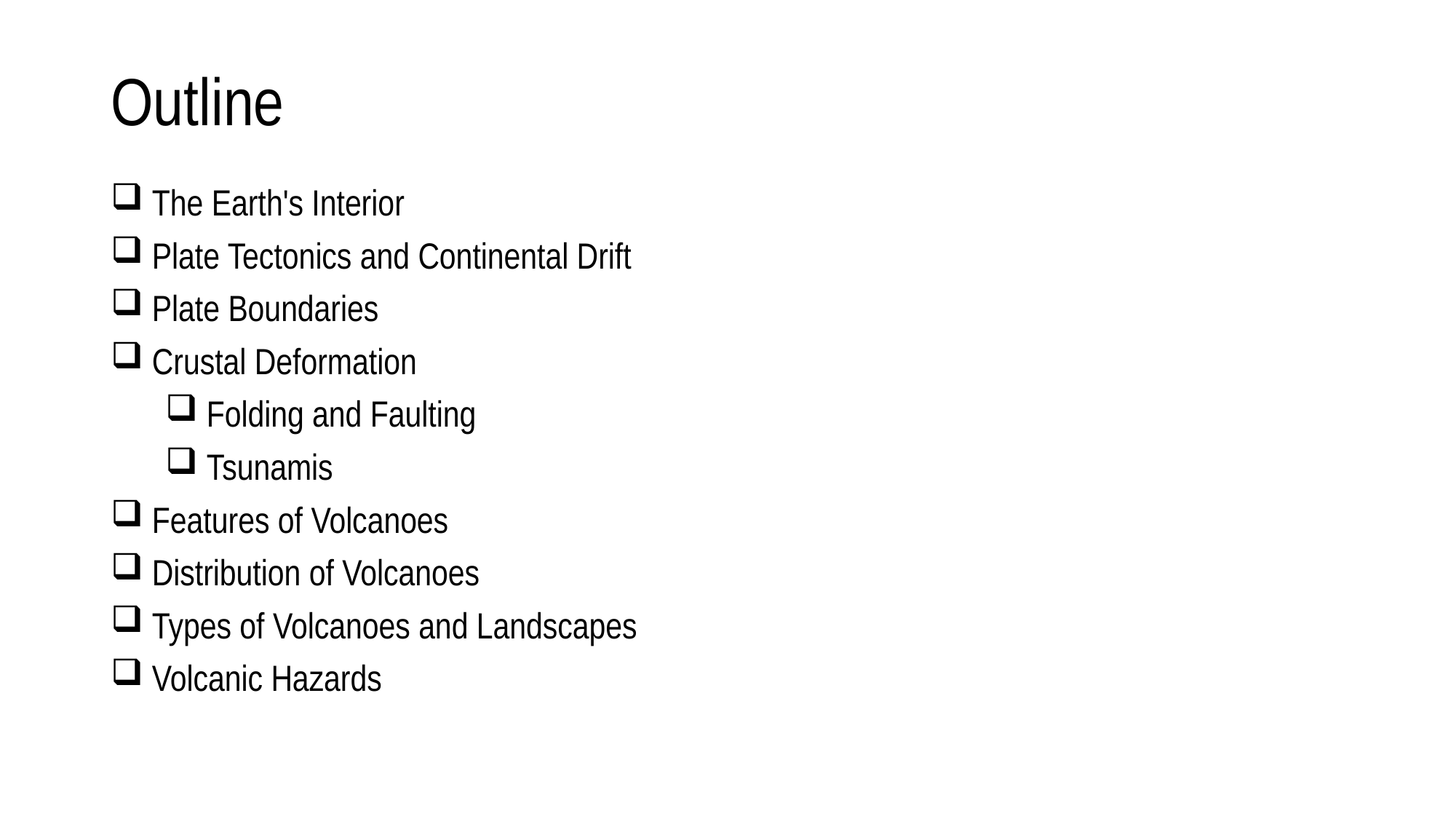

# Outline
 The Earth's Interior
 Plate Tectonics and Continental Drift
 Plate Boundaries
 Crustal Deformation
 Folding and Faulting
 Tsunamis
 Features of Volcanoes
 Distribution of Volcanoes
 Types of Volcanoes and Landscapes
 Volcanic Hazards